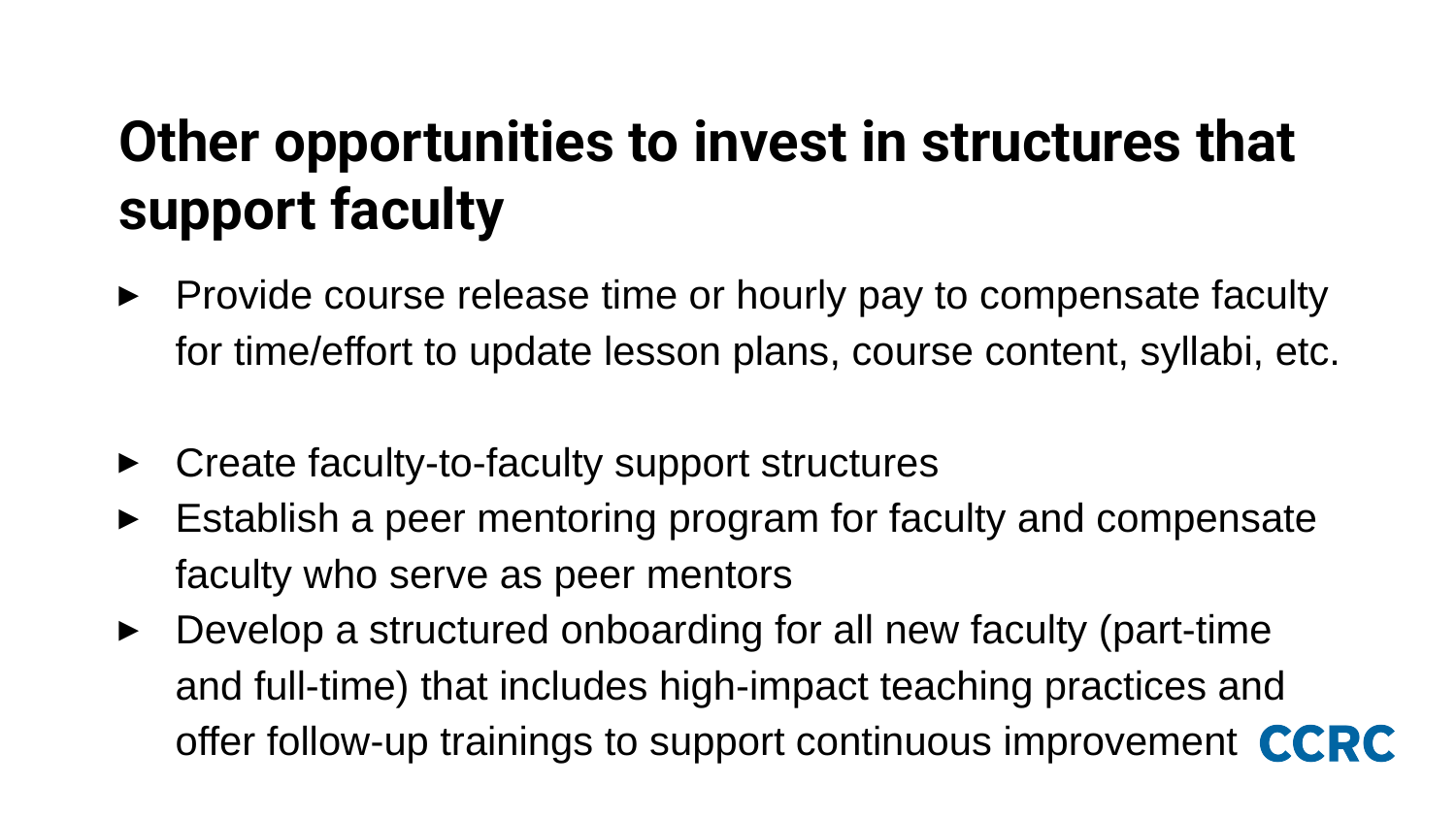

# Other opportunities to invest in structures that support faculty
Provide course release time or hourly pay to compensate faculty for time/effort to update lesson plans, course content, syllabi, etc.
Create faculty-to-faculty support structures
Establish a peer mentoring program for faculty and compensate faculty who serve as peer mentors
Develop a structured onboarding for all new faculty (part-time and full-time) that includes high-impact teaching practices and offer follow-up trainings to support continuous improvement